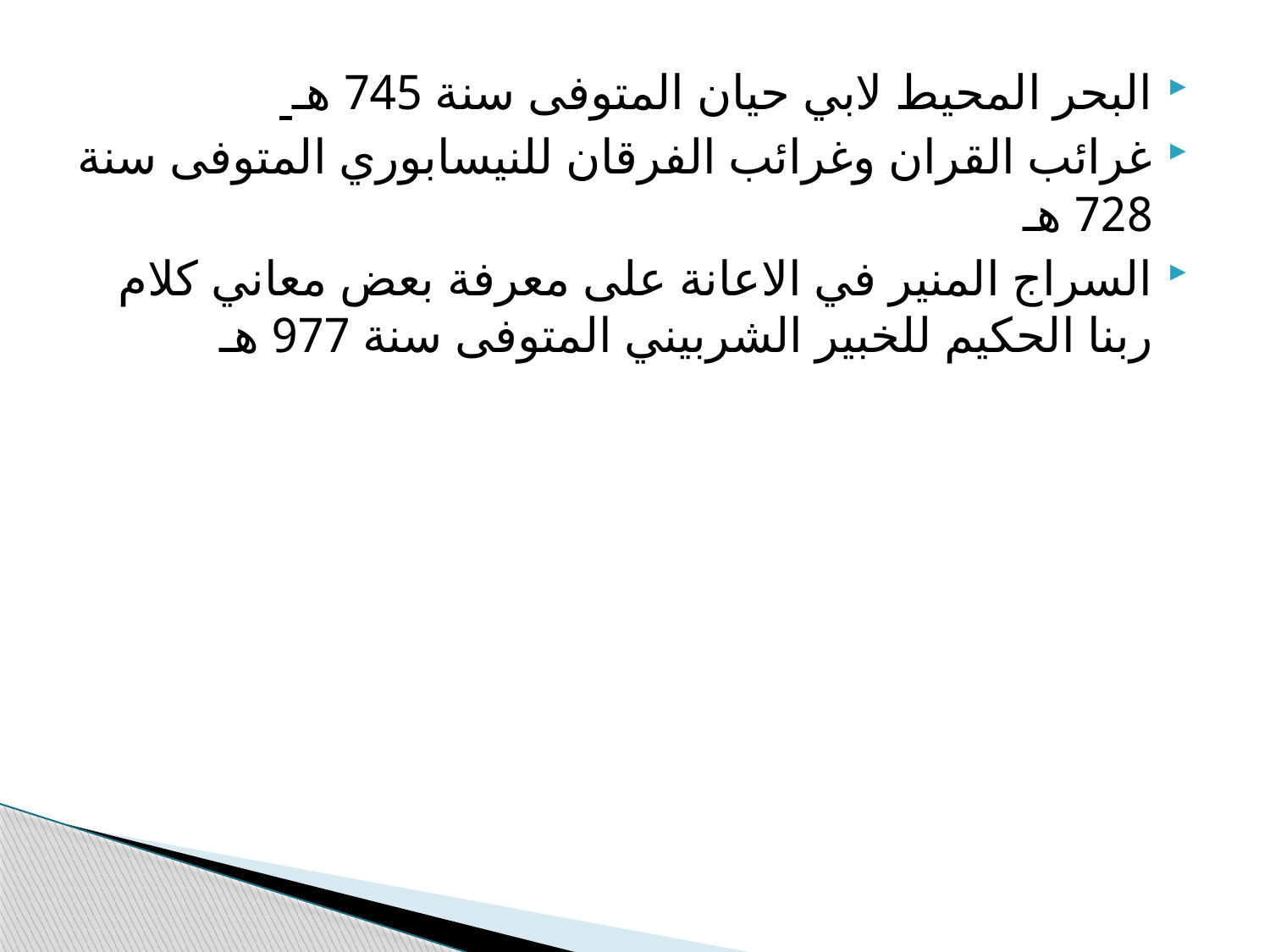

البحر المحيط لابي حيان المتوفى سنة 745 هـ
غرائب القران وغرائب الفرقان للنيسابوري المتوفى سنة 728 هـ
السراج المنير في الاعانة على معرفة بعض معاني كلام ربنا الحكيم للخبير الشربيني المتوفى سنة 977 هـ